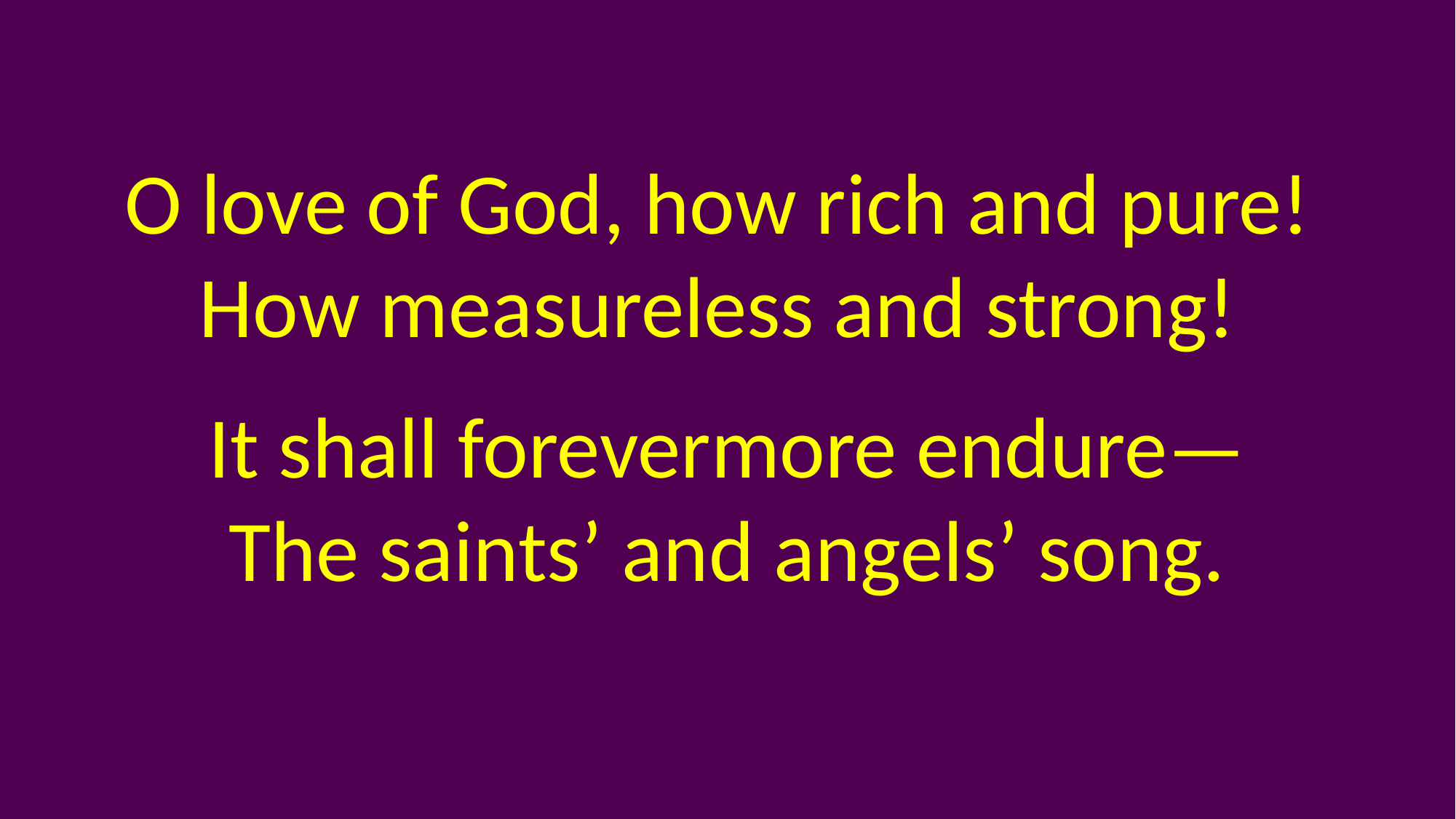

O love of God, how rich and pure!
How measureless and strong!
It shall forevermore endure—
The saints’ and angels’ song.